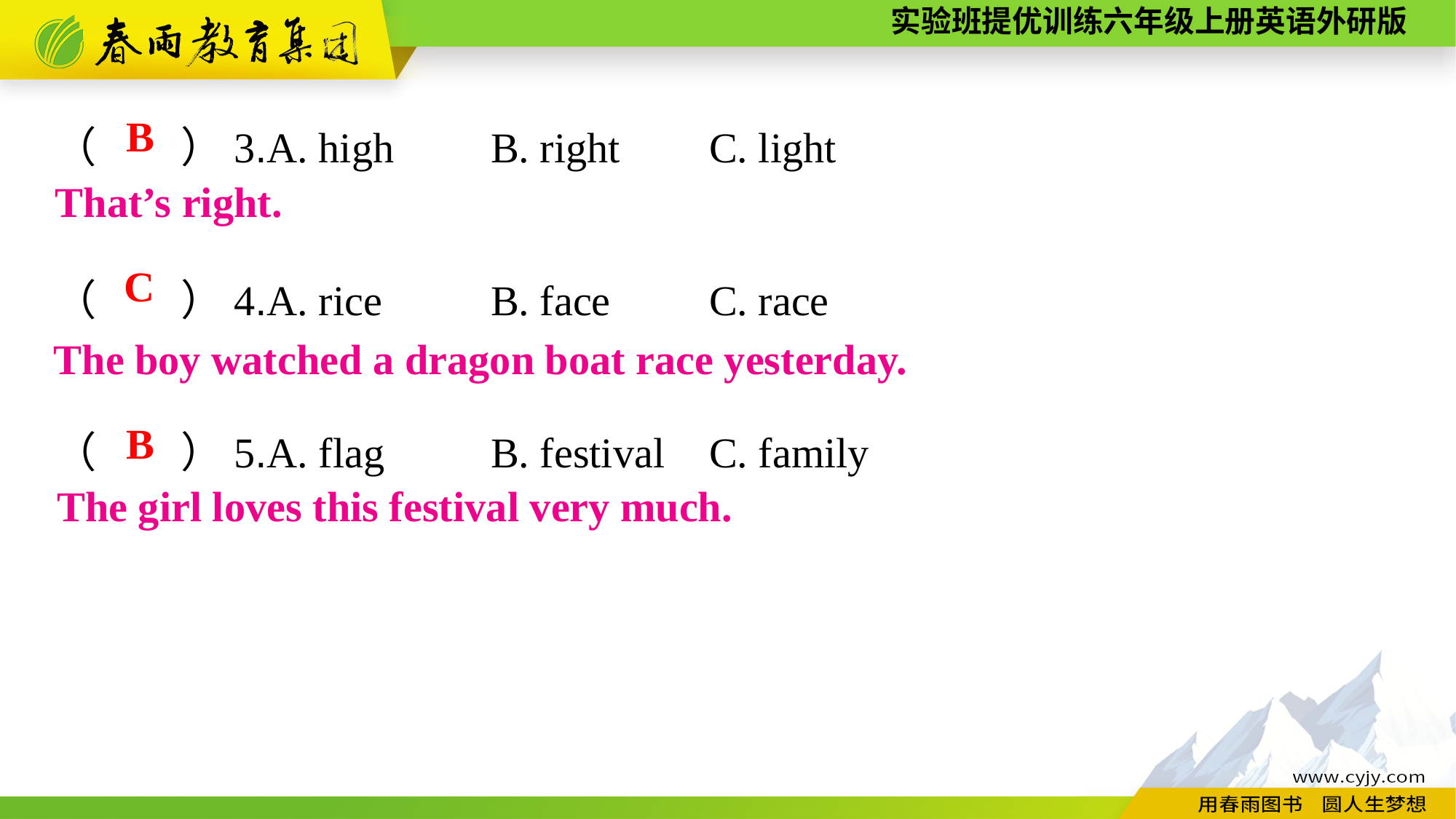

（　　）3.A. high	B. right	C. light

（　　）4.A. rice	B. face	C. race

（　　）5.A. flag	B. festival	C. family
B
That’s right.
C
The boy watched a dragon boat race yesterday.
B
The girl loves this festival very much.